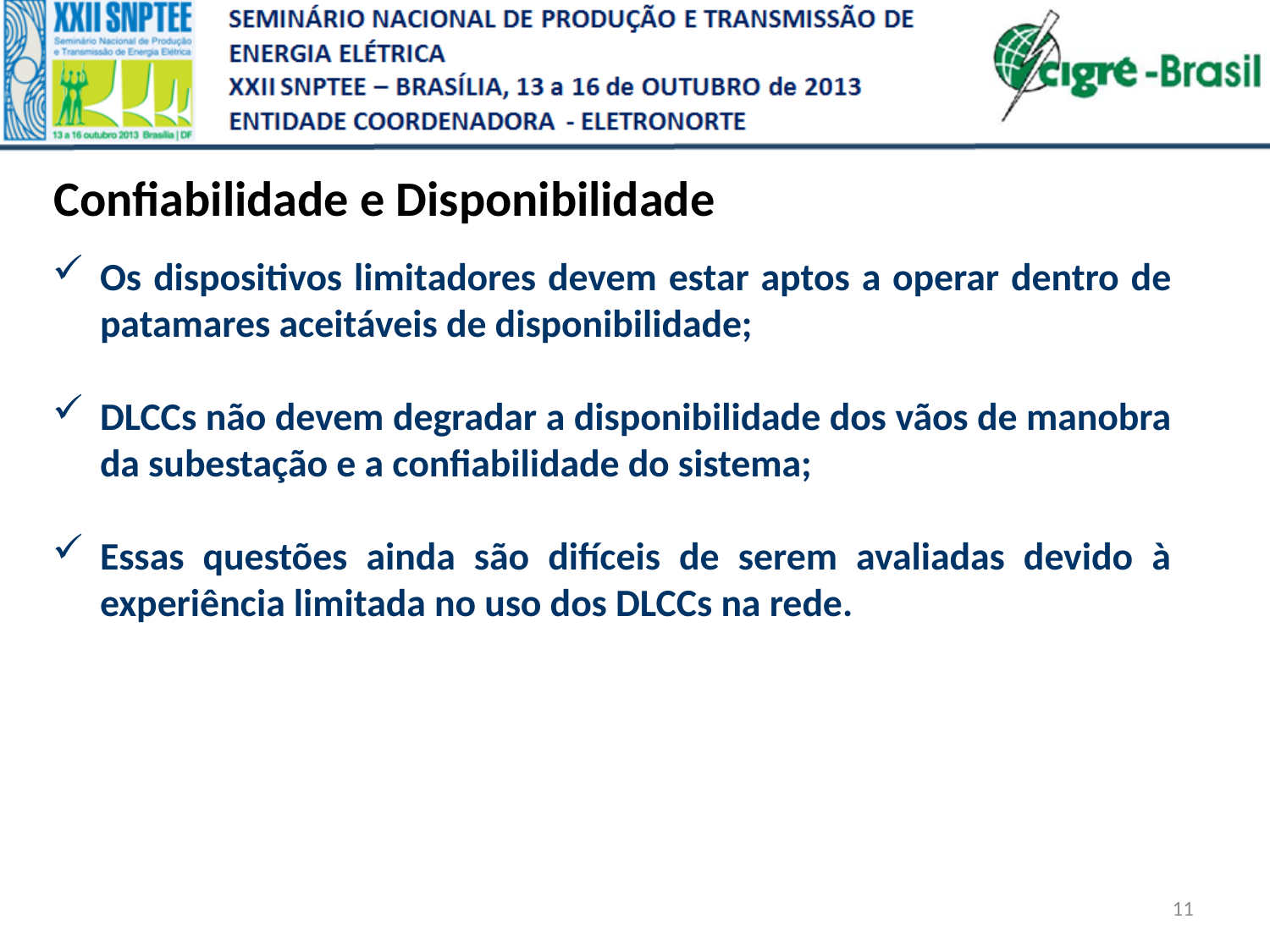

Confiabilidade e Disponibilidade
Os dispositivos limitadores devem estar aptos a operar dentro de patamares aceitáveis de disponibilidade;

DLCCs não devem degradar a disponibilidade dos vãos de manobra da subestação e a confiabilidade do sistema;

Essas questões ainda são difíceis de serem avaliadas devido à experiência limitada no uso dos DLCCs na rede.
11